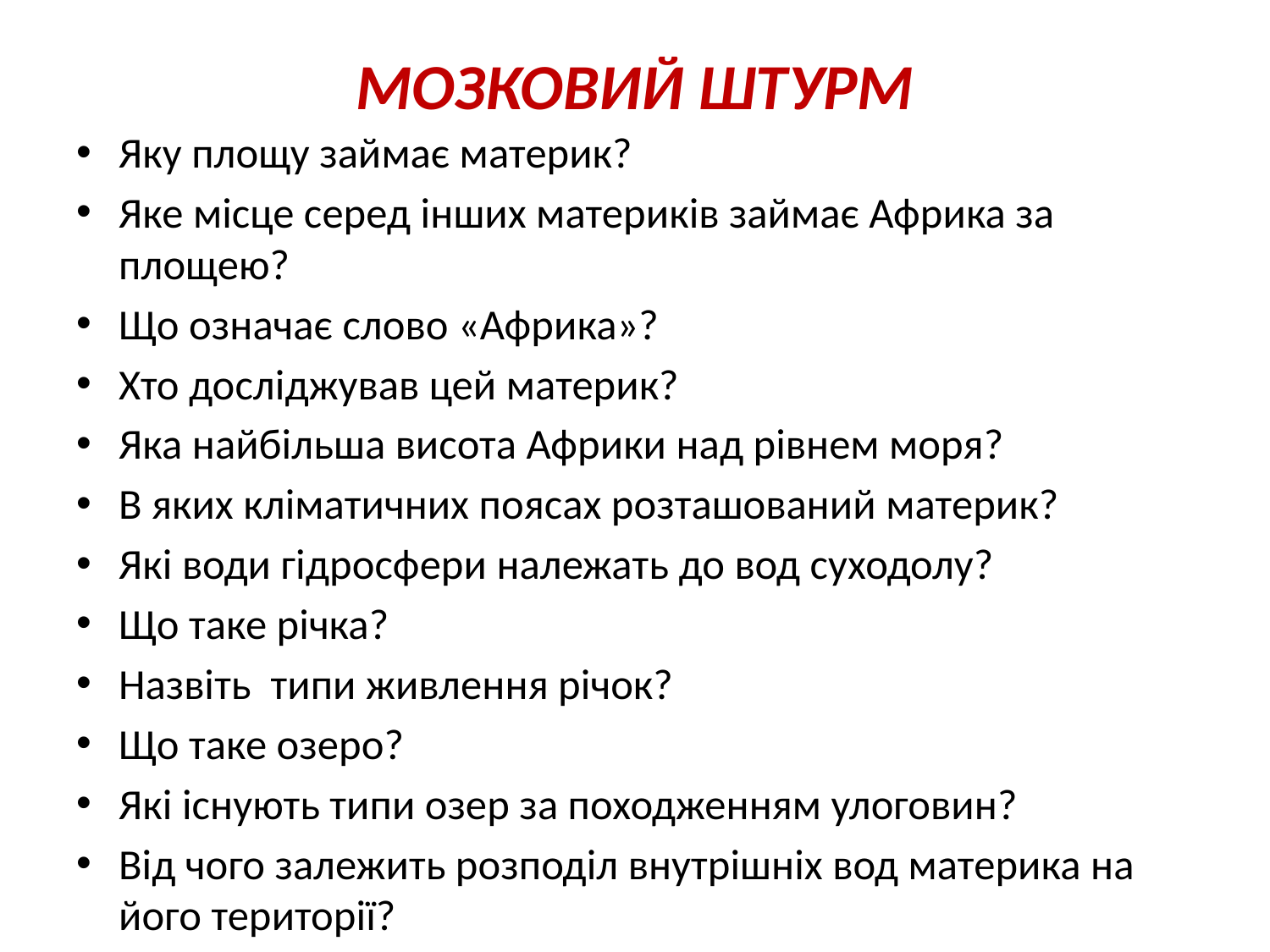

# МОЗКОВИЙ ШТУРМ
Яку площу займає материк?
Яке місце серед інших материків займає Африка за площею?
Що означає слово «Африка»?
Хто досліджував цей материк?
Яка найбільша висота Африки над рівнем моря?
В яких кліматичних поясах розташований материк?
Які води гідросфери належать до вод суходолу?
Що таке річка?
Назвіть  типи живлення річок?
Що таке озеро?
Які існують типи озер за походженням улоговин?
Від чого залежить розподіл внутрішніх вод материка на його території?